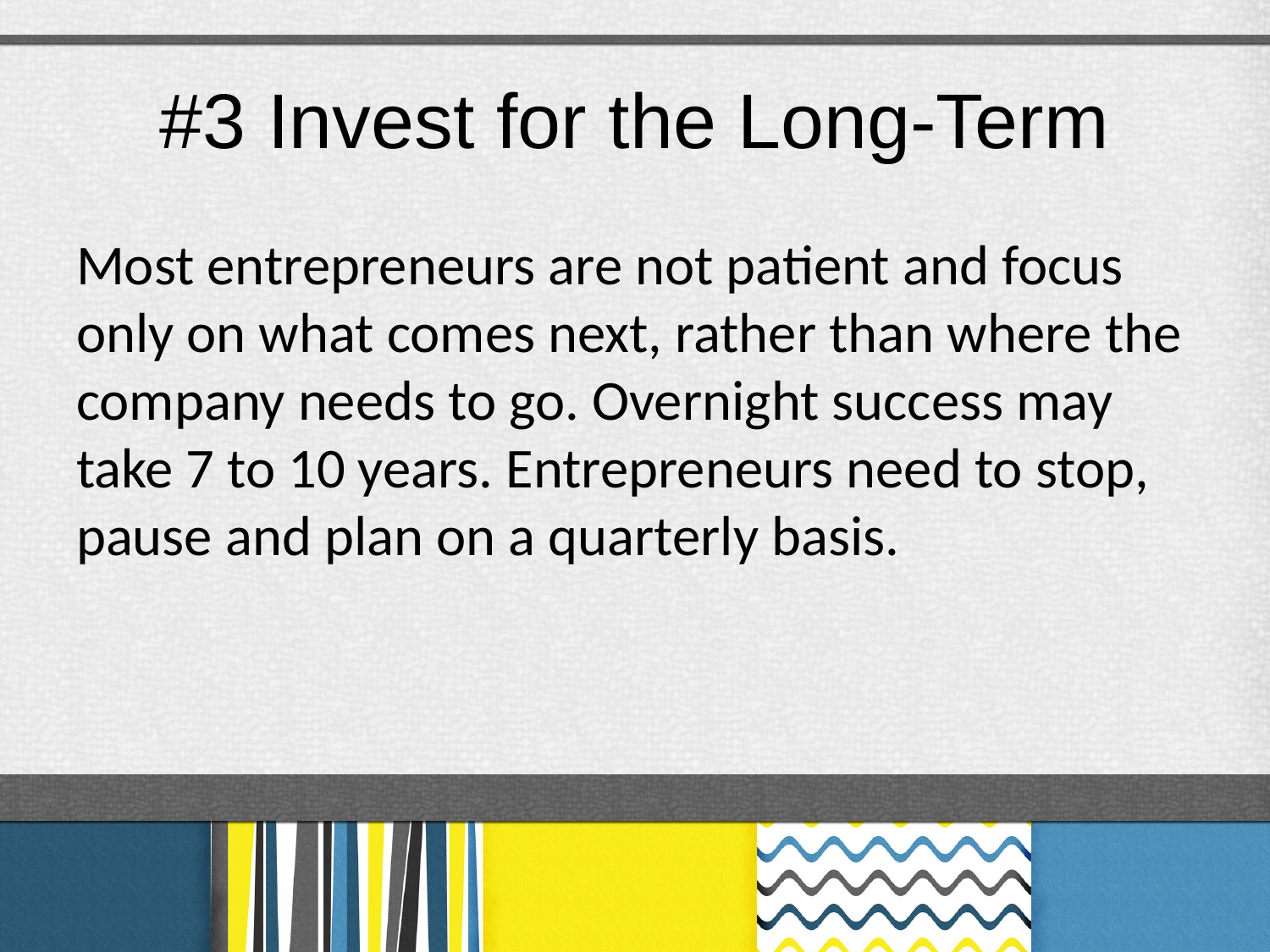

# #3 Invest for the Long-Term
Most entrepreneurs are not patient and focus only on what comes next, rather than where the company needs to go. Overnight success may take 7 to 10 years. Entrepreneurs need to stop, pause and plan on a quarterly basis.